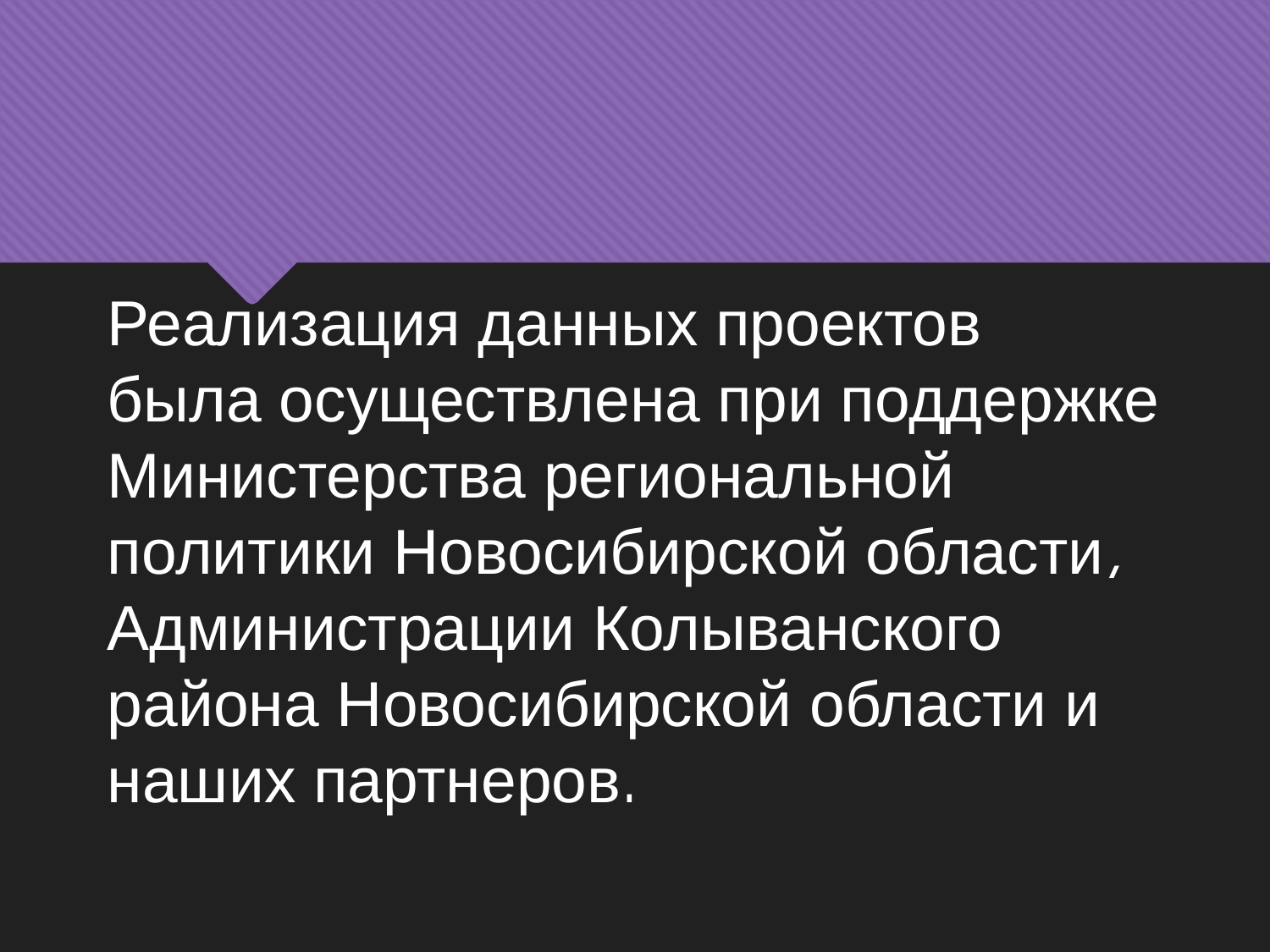

Реализация данных проектов  была осуществлена при поддержке Министерства региональной политики Новосибирской области, Администрации Колыванского района Новосибирской области и наших партнеров.